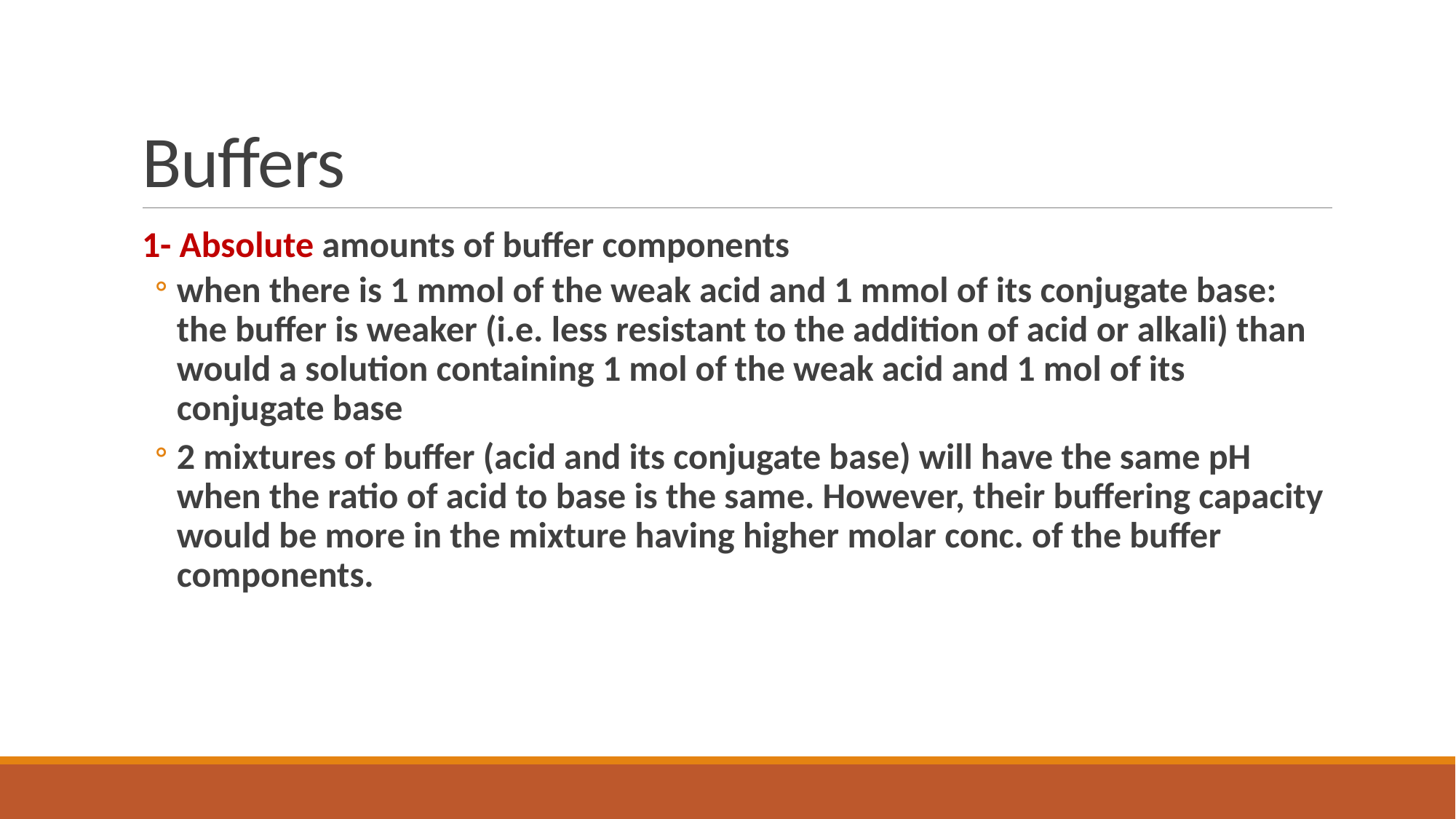

# Buffers
1- Absolute amounts of buffer components
when there is 1 mmol of the weak acid and 1 mmol of its conjugate base: the buffer is weaker (i.e. less resistant to the addition of acid or alkali) than would a solution containing 1 mol of the weak acid and 1 mol of its conjugate base
2 mixtures of buffer (acid and its conjugate base) will have the same pH when the ratio of acid to base is the same. However, their buffering capacity would be more in the mixture having higher molar conc. of the buffer components.